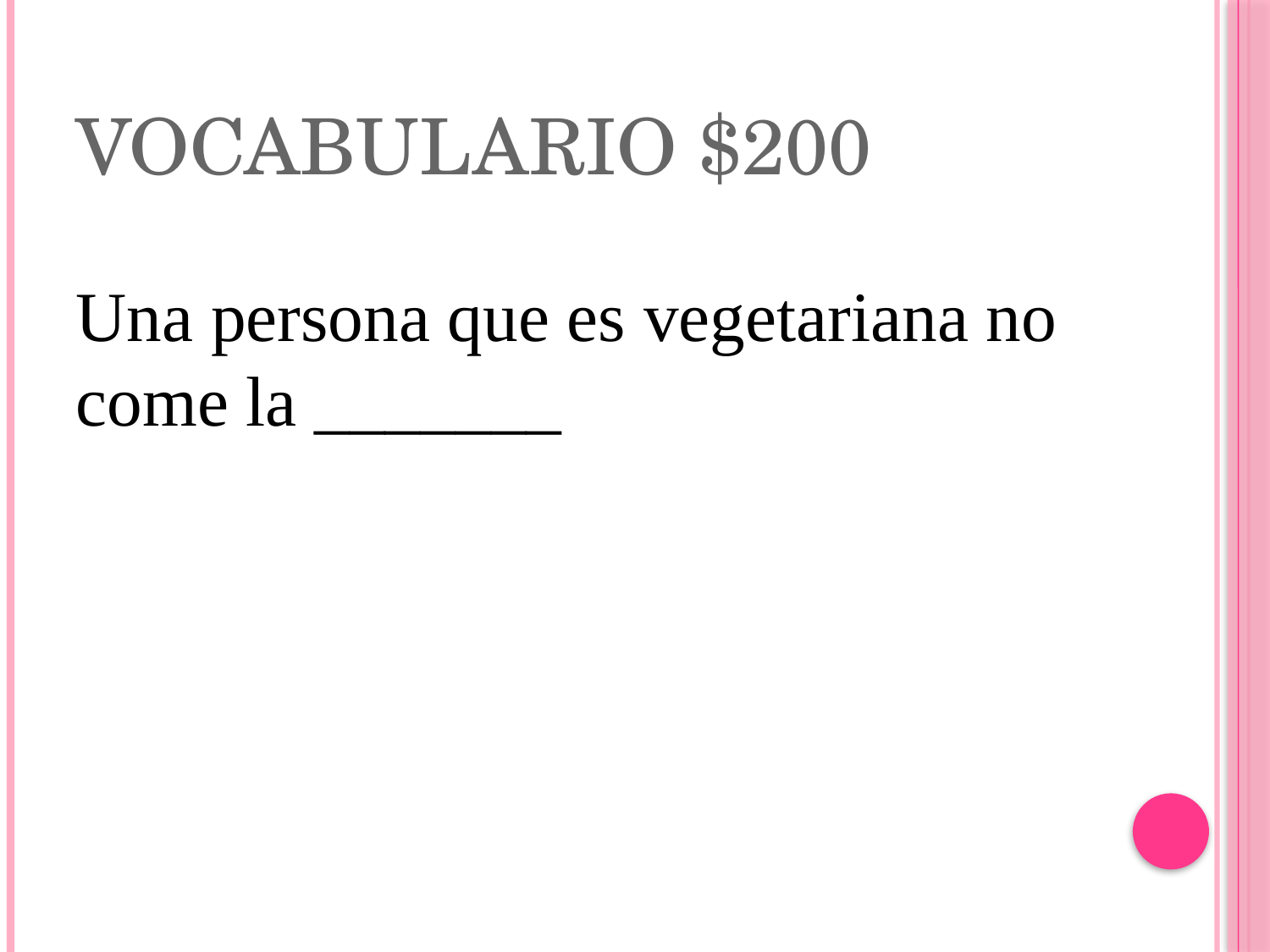

# Vocabulario $200
Una persona que es vegetariana no come la _______